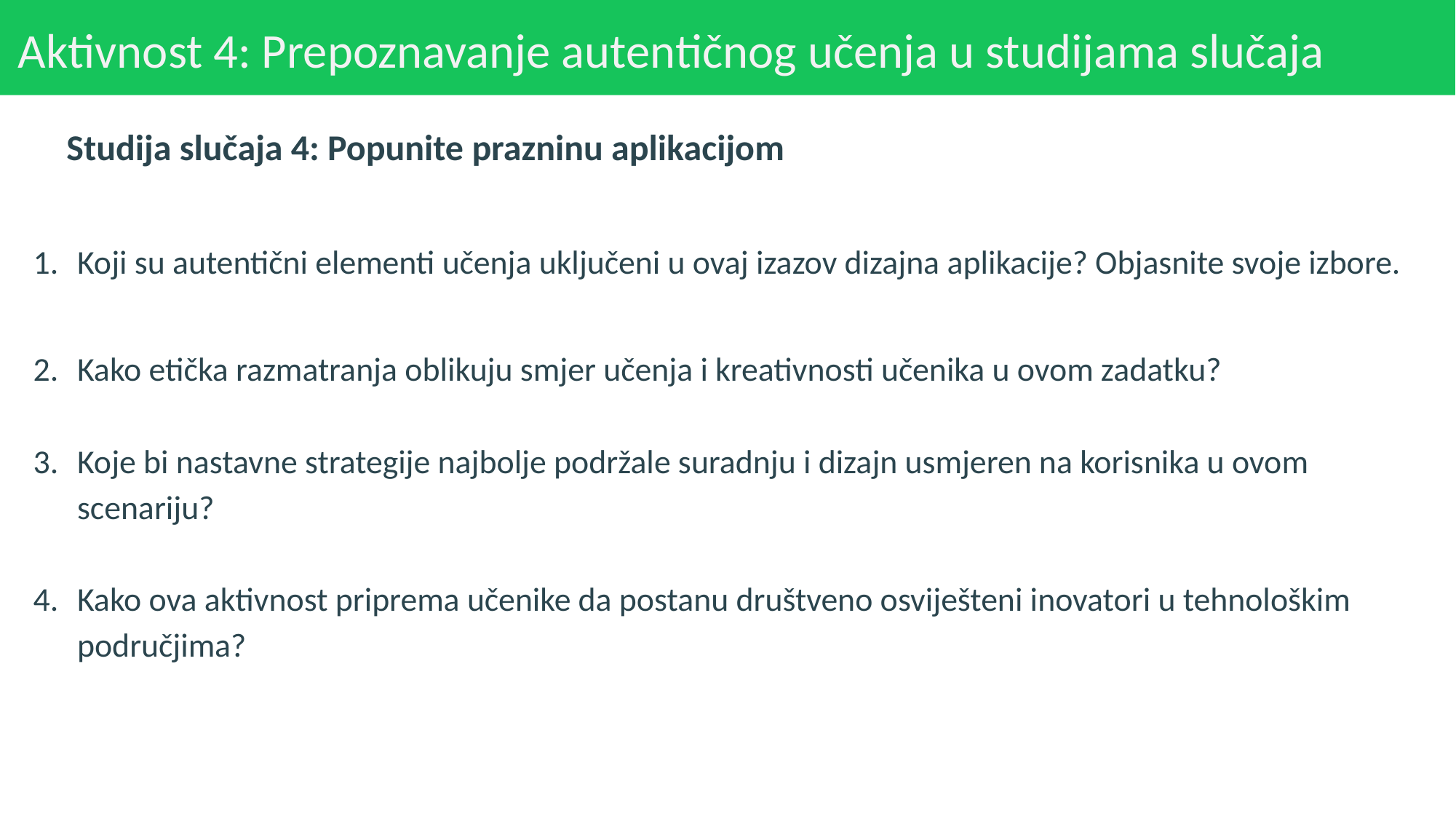

# Aktivnost 4: Prepoznavanje autentičnog učenja u studijama slučaja
Studija slučaja 4: Popunite prazninu aplikacijom

Koji su autentični elementi učenja uključeni u ovaj izazov dizajna aplikacije? Objasnite svoje izbore.

Kako etička razmatranja oblikuju smjer učenja i kreativnosti učenika u ovom zadatku?

Koje bi nastavne strategije najbolje podržale suradnju i dizajn usmjeren na korisnika u ovom scenariju?

Kako ova aktivnost priprema učenike da postanu društveno osviješteni inovatori u tehnološkim područjima?